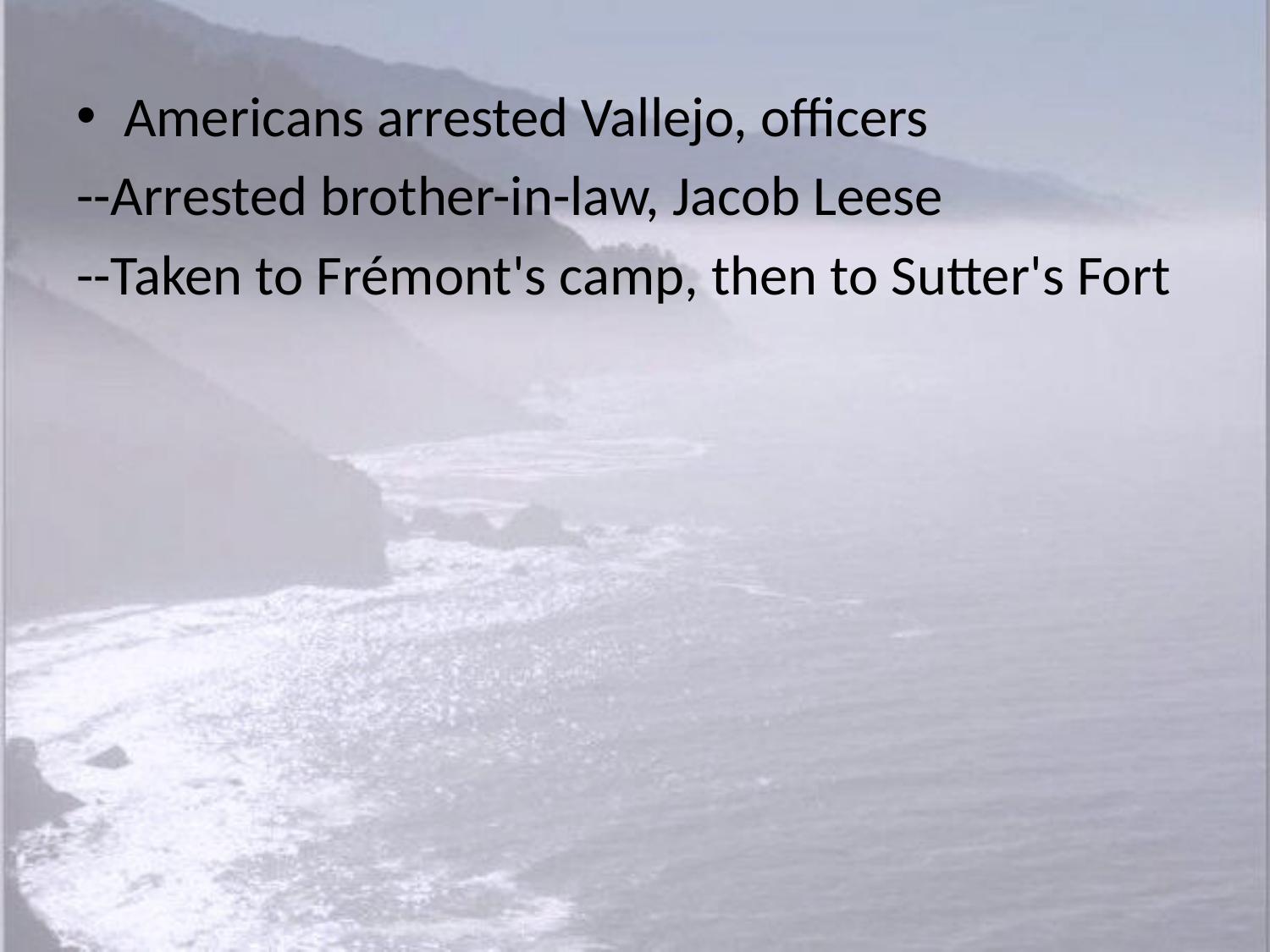

Americans arrested Vallejo, officers
--Arrested brother-in-law, Jacob Leese
--Taken to Frémont's camp, then to Sutter's Fort